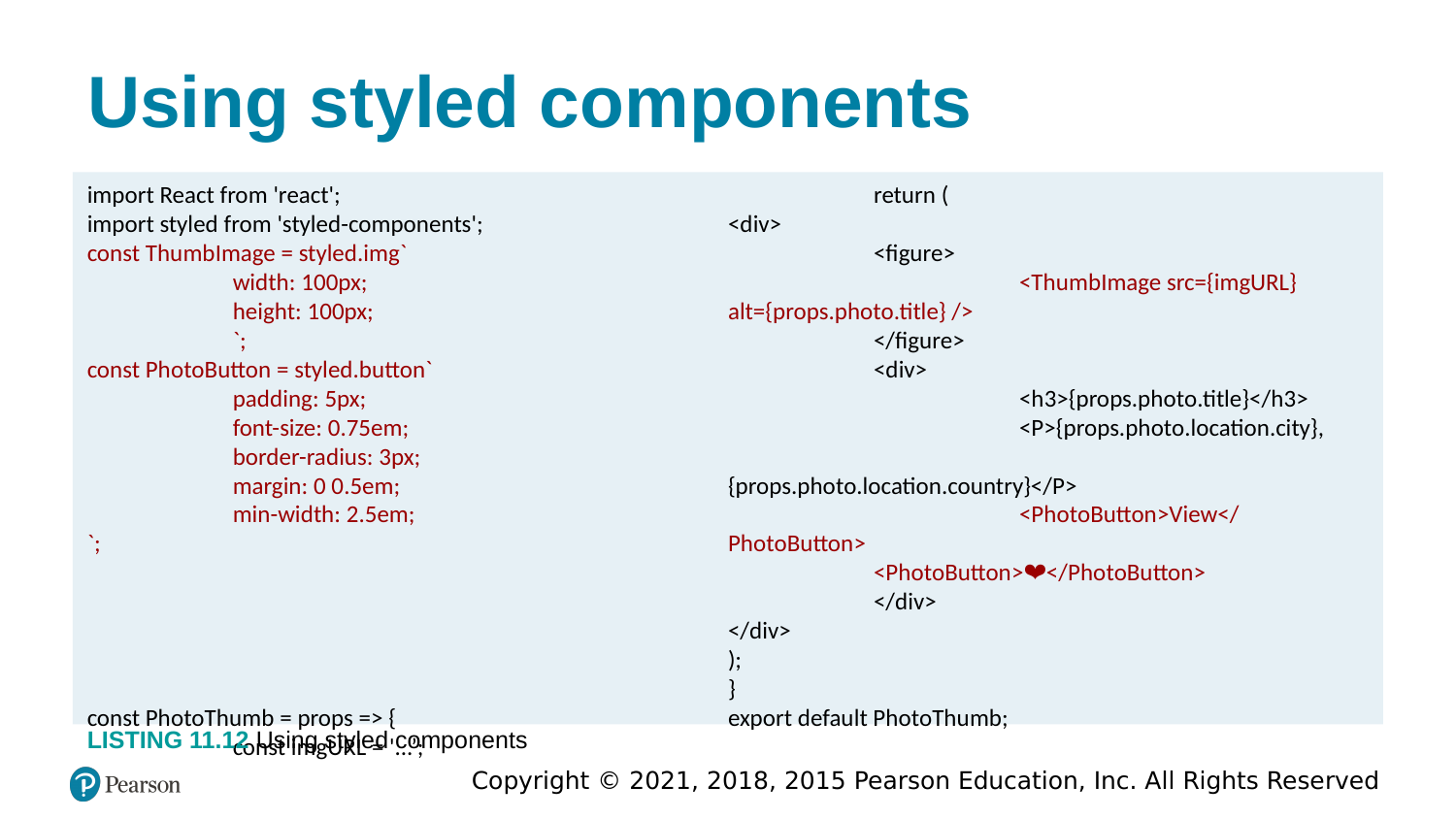

# Using styled components
import React from 'react';
import styled from 'styled-components';
const ThumbImage = styled.img`
	width: 100px;
	height: 100px;
	`;
const PhotoButton = styled.button`
	padding: 5px;
	font-size: 0.75em;
	border-radius: 3px;
	margin: 0 0.5em;
	min-width: 2.5em;
`;

const PhotoThumb = props => {
	const imgURL = '...’;
	return (
<div>
	<figure>
		<ThumbImage src={imgURL} alt={props.photo.title} />
	</figure>
	<div>
		<h3>{props.photo.title}</h3>
		<P>{props.photo.location.city},
			{props.photo.location.country}</P>
		<PhotoButton>View</ PhotoButton> 					<PhotoButton>❤</PhotoButton>
	</div>
</div>
);
}
export default PhotoThumb;
LISTING 11.12 Using styled components